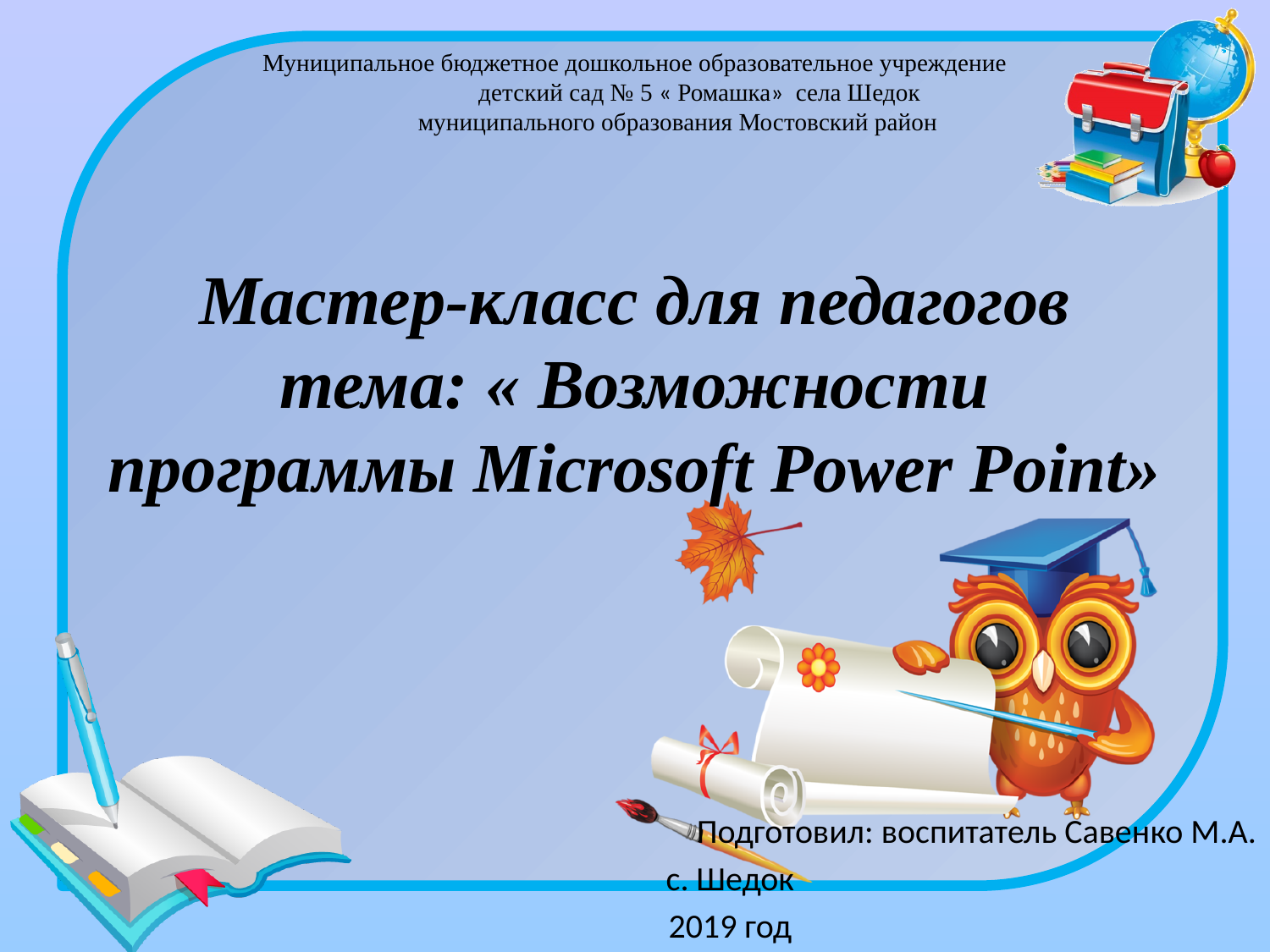

Муниципальное бюджетное дошкольное образовательное учреждение
                      детский сад № 5 « Ромашка»  села Шедок
              муниципального образования Мостовский район
# Мастер-класс для педагогов тема: « Возможности программы Microsoft Power Point»
Подготовил: воспитатель Савенко М.А.
с. Шедок
2019 год